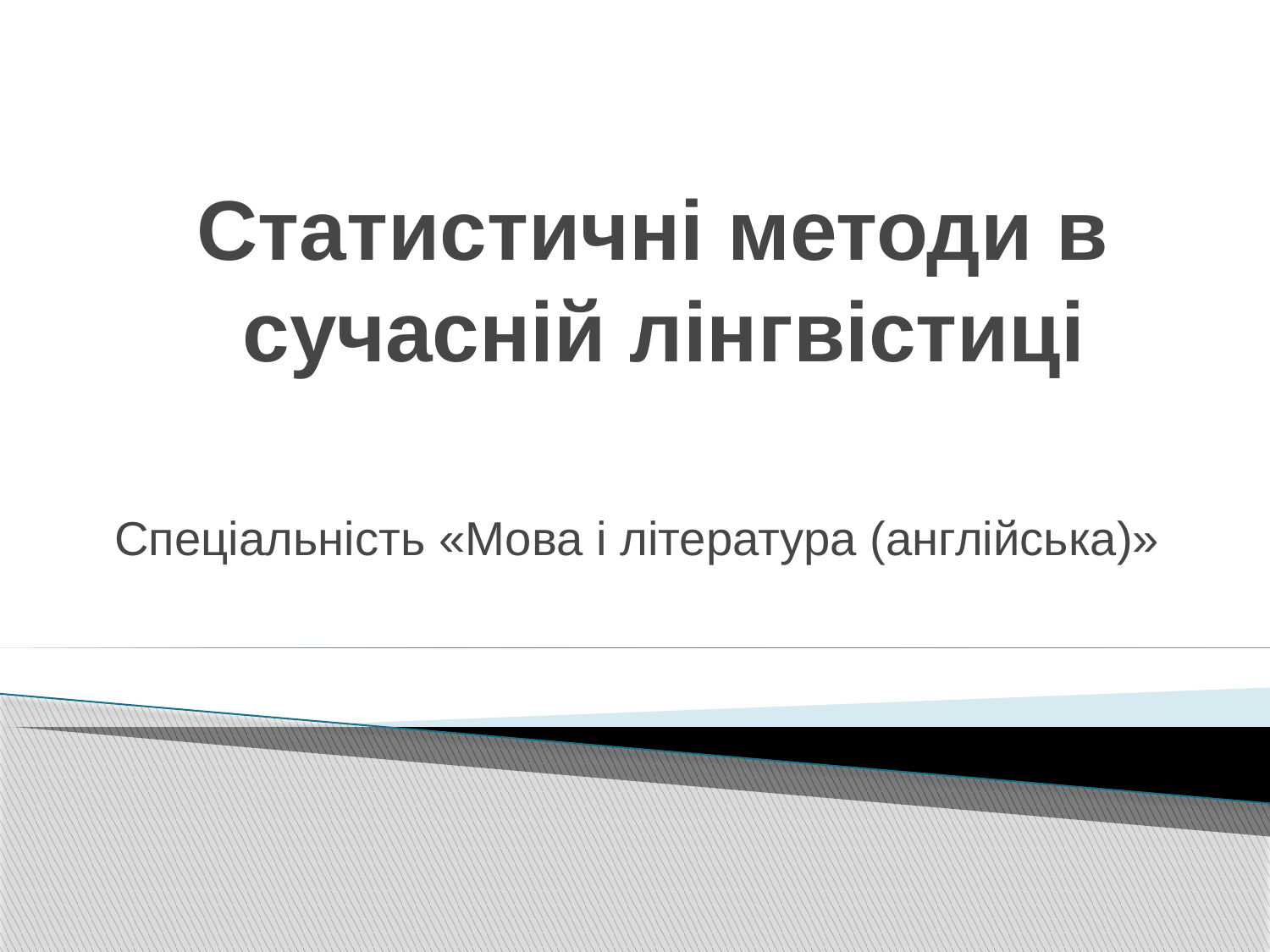

# Статистичні методи в сучасній лінгвістиці
Спеціальність «Мова і література (англійська)»